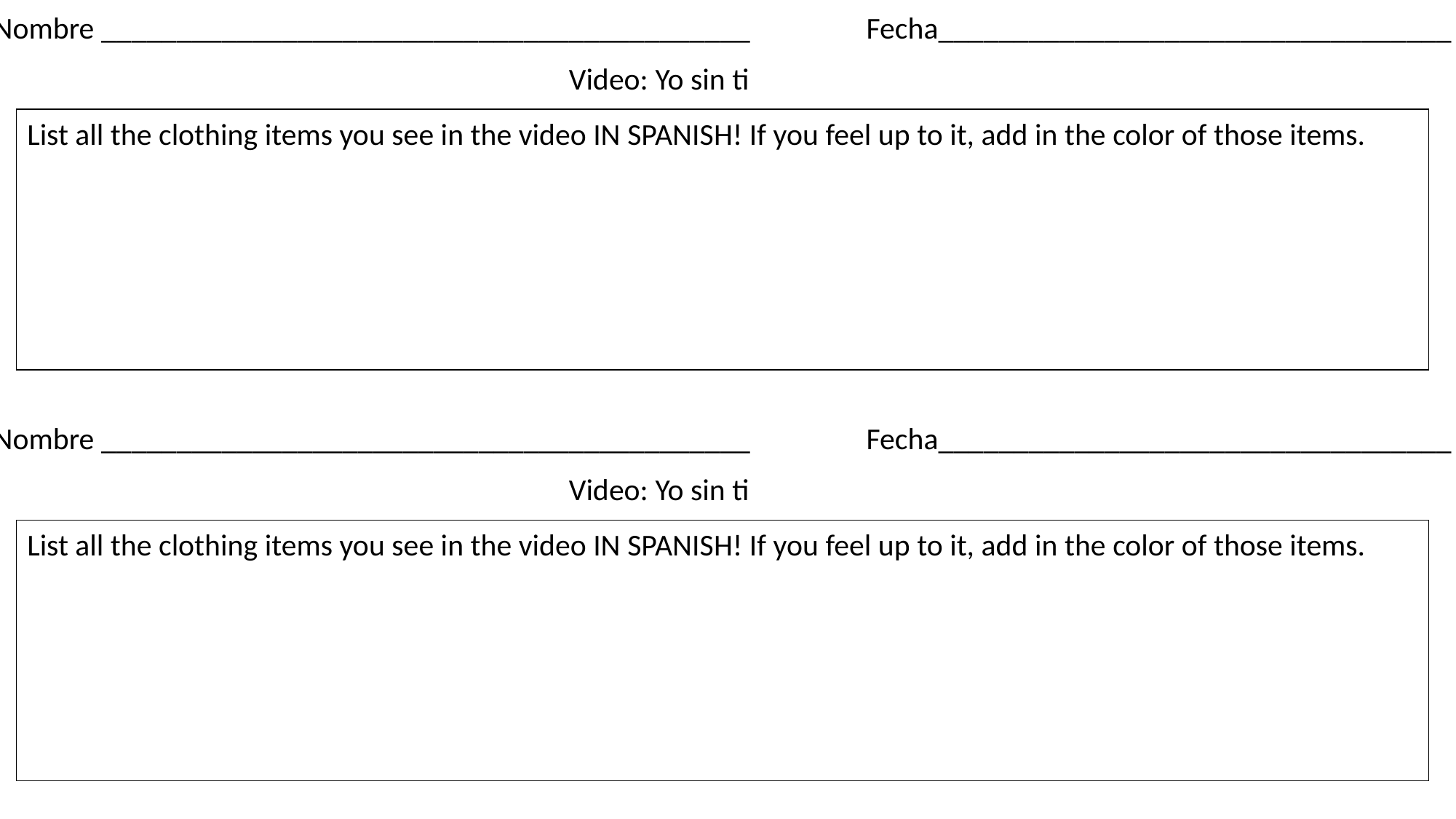

Nombre ___________________________________________		Fecha__________________________________

Video: Yo sin ti
List all the clothing items you see in the video IN SPANISH! If you feel up to it, add in the color of those items.
Nombre ___________________________________________		Fecha__________________________________

Video: Yo sin ti
List all the clothing items you see in the video IN SPANISH! If you feel up to it, add in the color of those items.